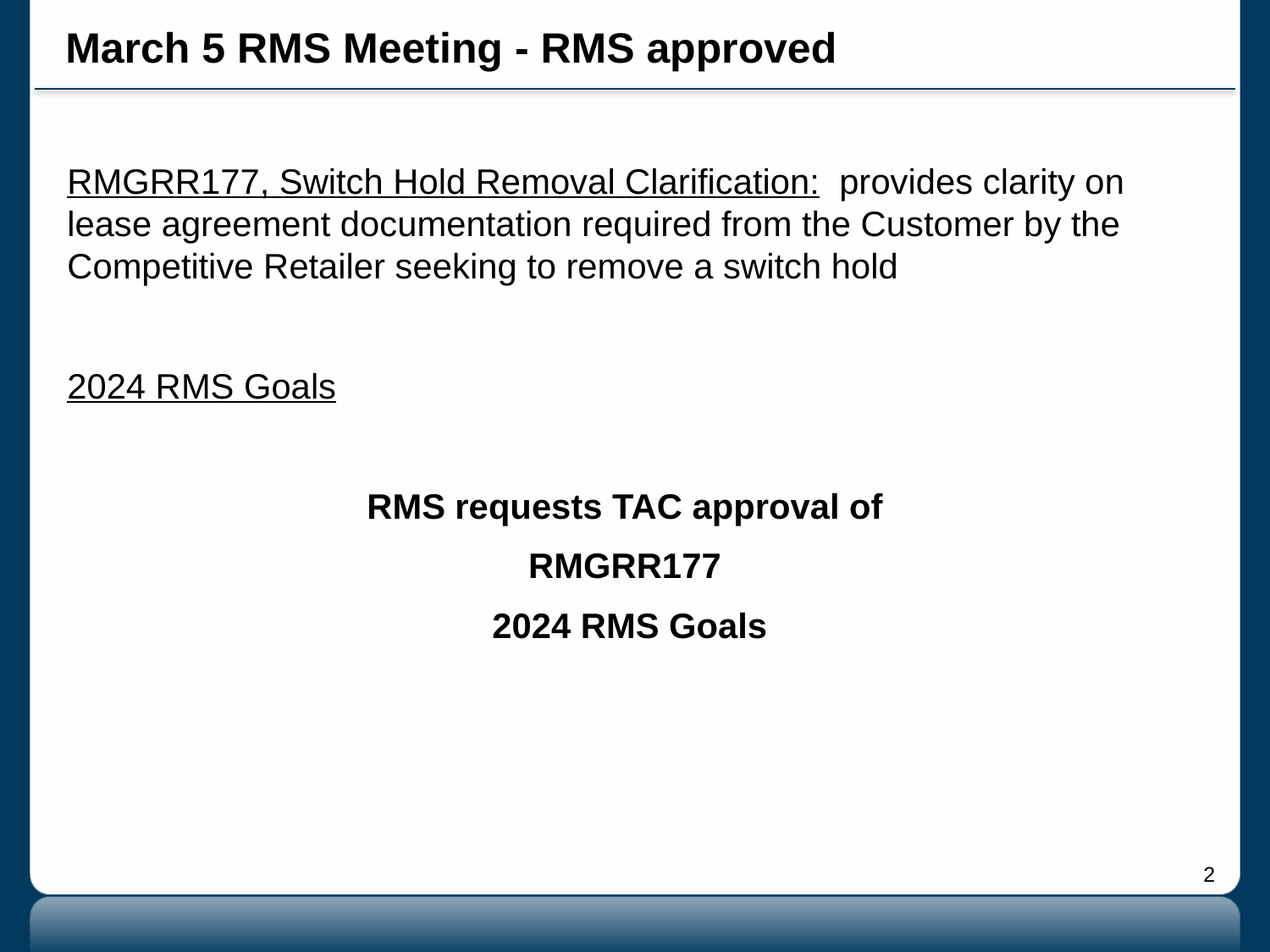

# March 5 RMS Meeting - RMS approved

RMGRR177, Switch Hold Removal Clarification:  provides clarity on lease agreement documentation required from the Customer by the Competitive Retailer seeking to remove a switch hold

2024 RMS Goals

RMS requests TAC approval of
RMGRR177
2024 RMS Goals